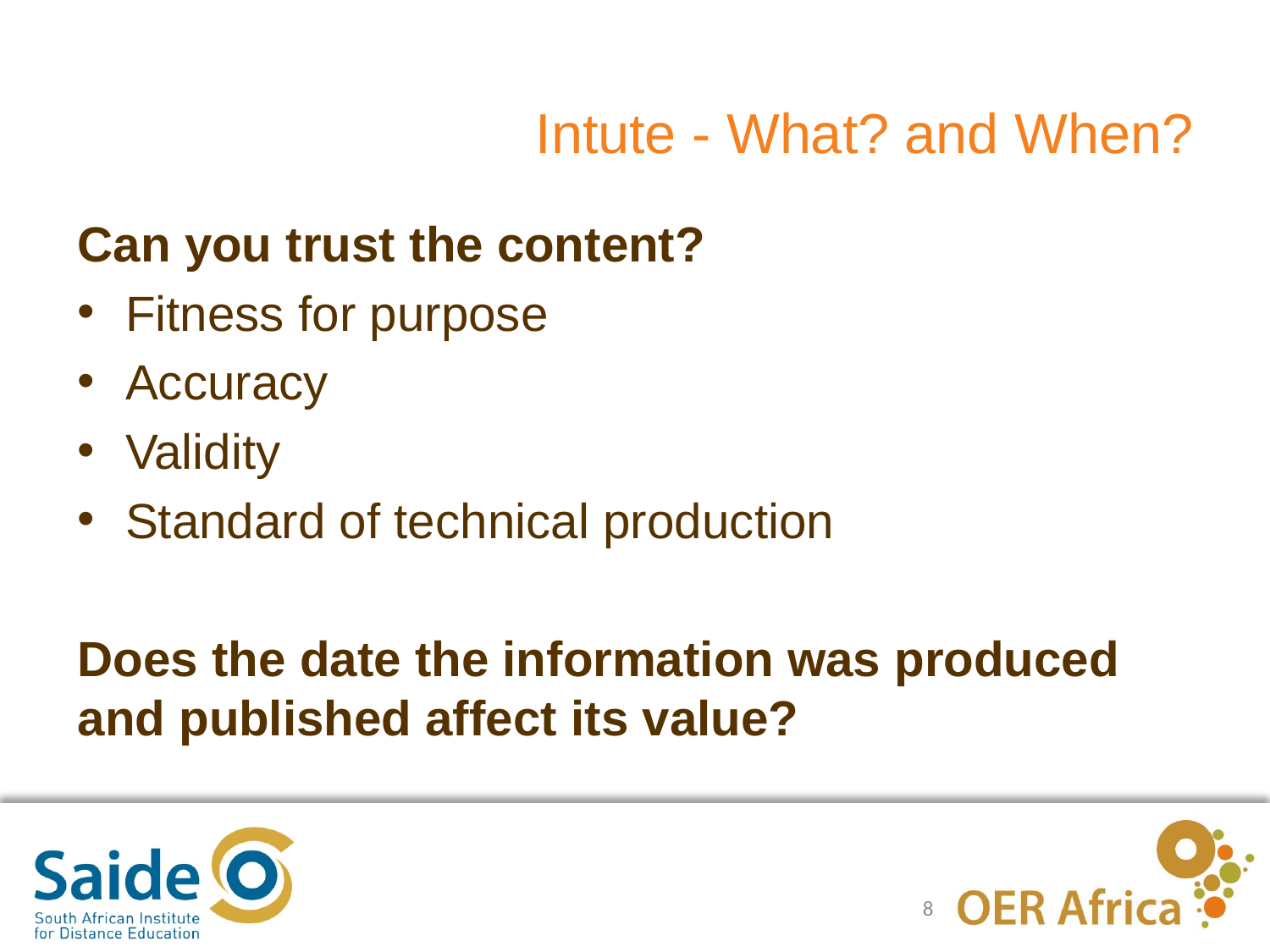

# Intute - What? and When?
Can you trust the content?
Fitness for purpose
Accuracy
Validity
Standard of technical production

Does the date the information was produced and published affect its value?
8